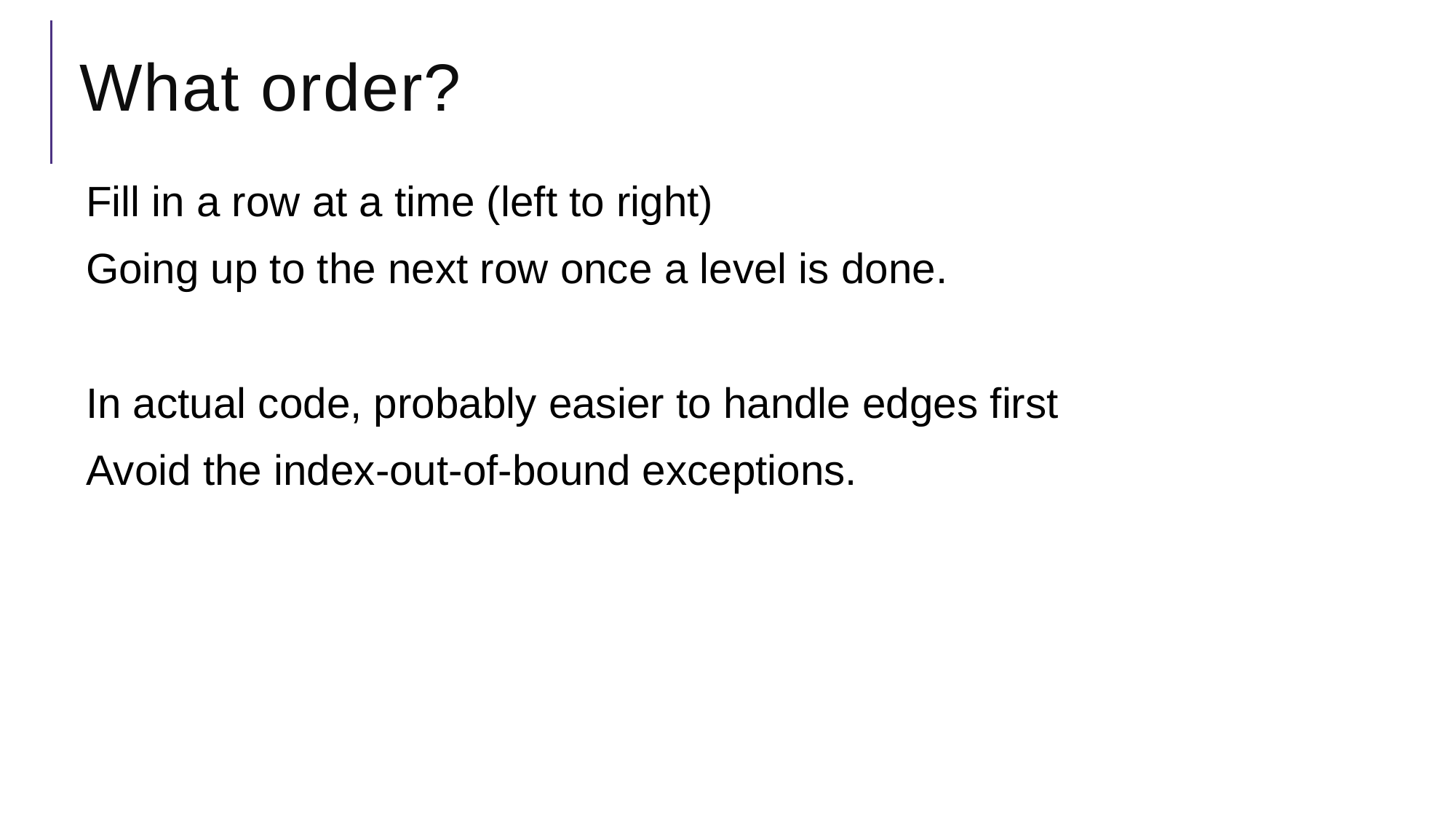

# What order?
Fill in a row at a time (left to right)
Going up to the next row once a level is done.

In actual code, probably easier to handle edges first
Avoid the index-out-of-bound exceptions.